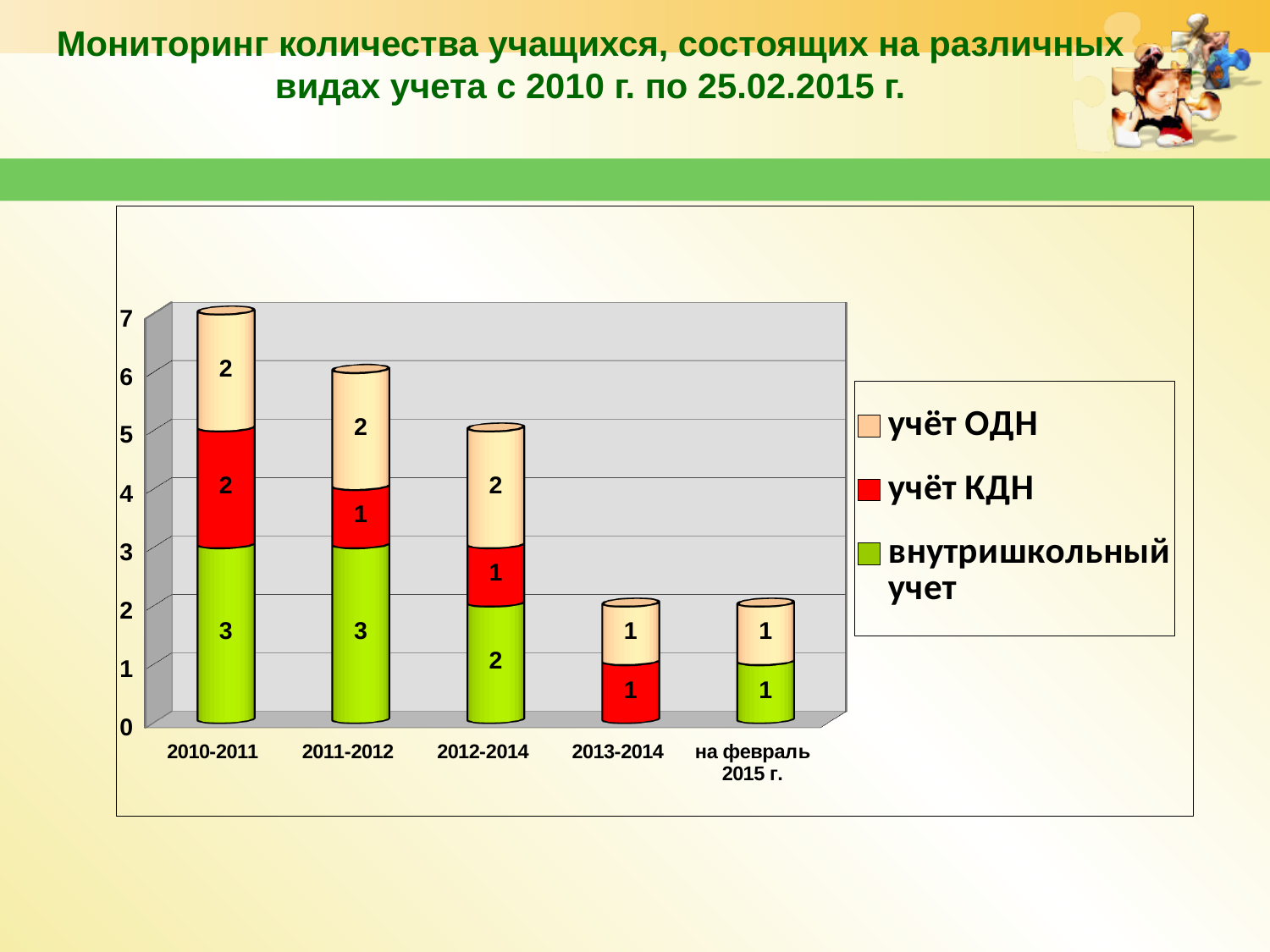

# Мониторинг количества учащихся, состоящих на различных видах учета с 2010 г. по 25.02.2015 г.

[unsupported chart]